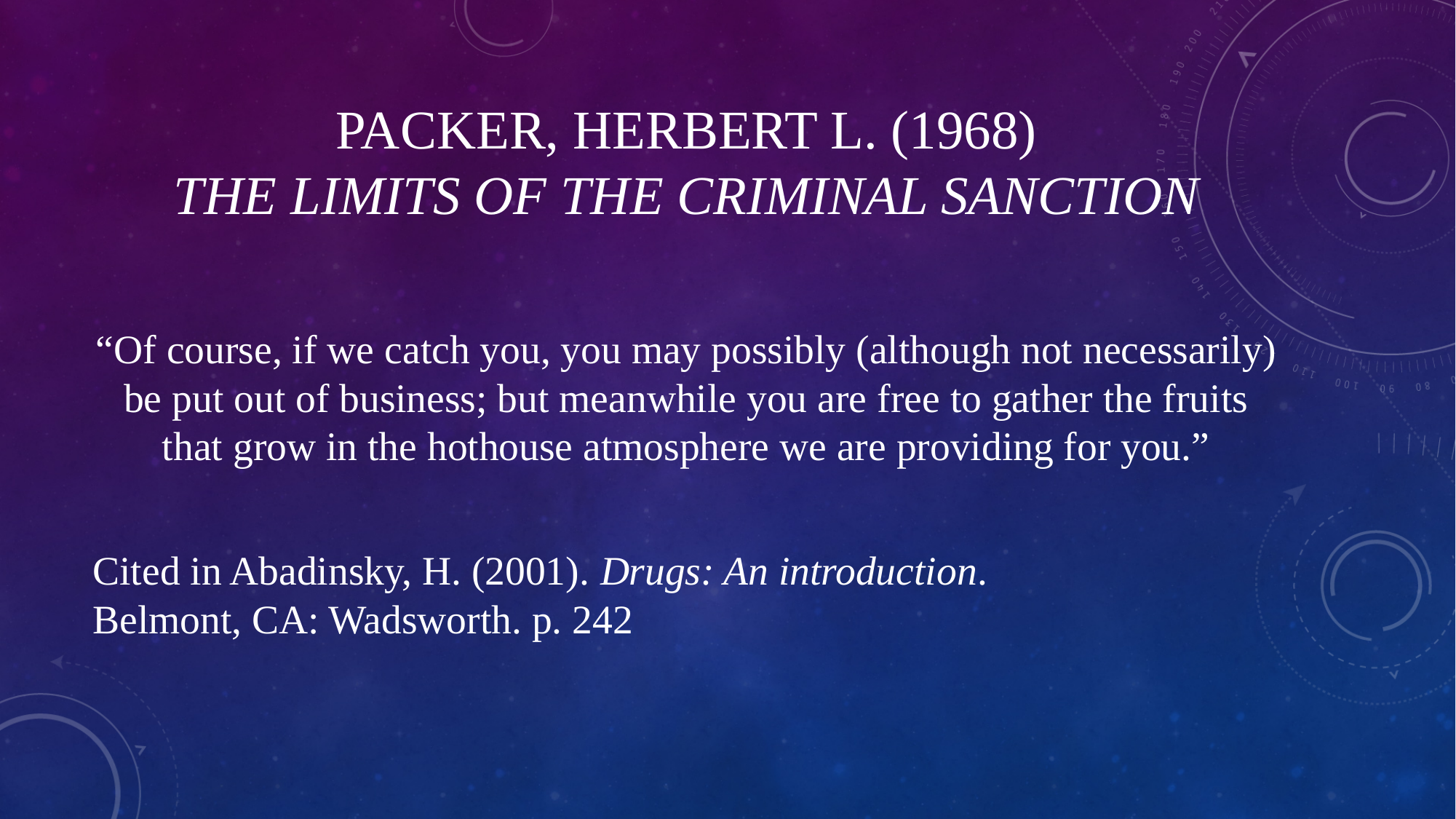

# Packer, Herbert L. (1968) The Limits of the Criminal Sanction

“Of course, if we catch you, you may possibly (although not necessarily) be put out of business; but meanwhile you are free to gather the fruits that grow in the hothouse atmosphere we are providing for you.”

Cited in Abadinsky, H. (2001). Drugs: An introduction. 				Belmont, CA: Wadsworth. p. 242